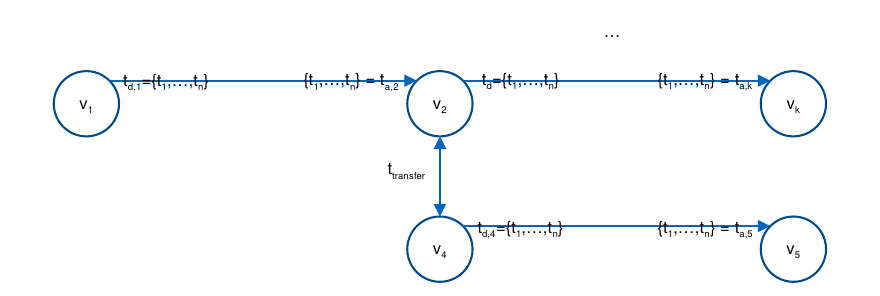

…
td={t1,…,tn}
{t1,…,tn} = ta,k
{t1,…,tn} = ta,2
td,1={t1,…,tn}
v1
v2
vk
ttransfer
{t1,…,tn} = ta,5
td,4={t1,…,tn}
v4
v5